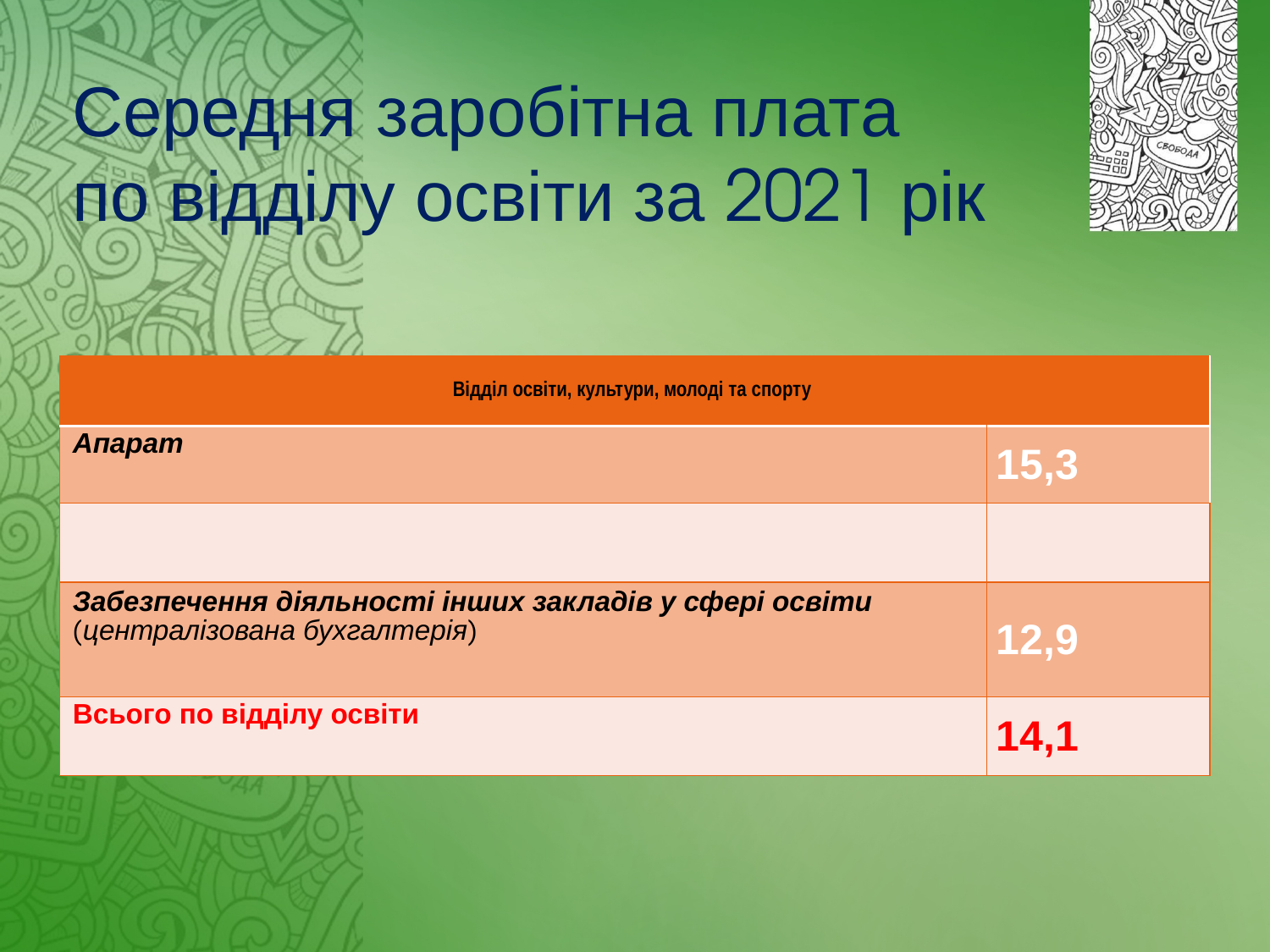

Середня заробітна плата
по відділу освіти за 2021 рік
| Відділ освіти, культури, молоді та спорту |  |
| --- | --- |
| Апарат | 15,3 |
|  |  |
| Забезпечення діяльності інших закладів у сфері освіти (централізована бухгалтерія) | 12,9 |
| Всього по відділу освіти | 14,1 |